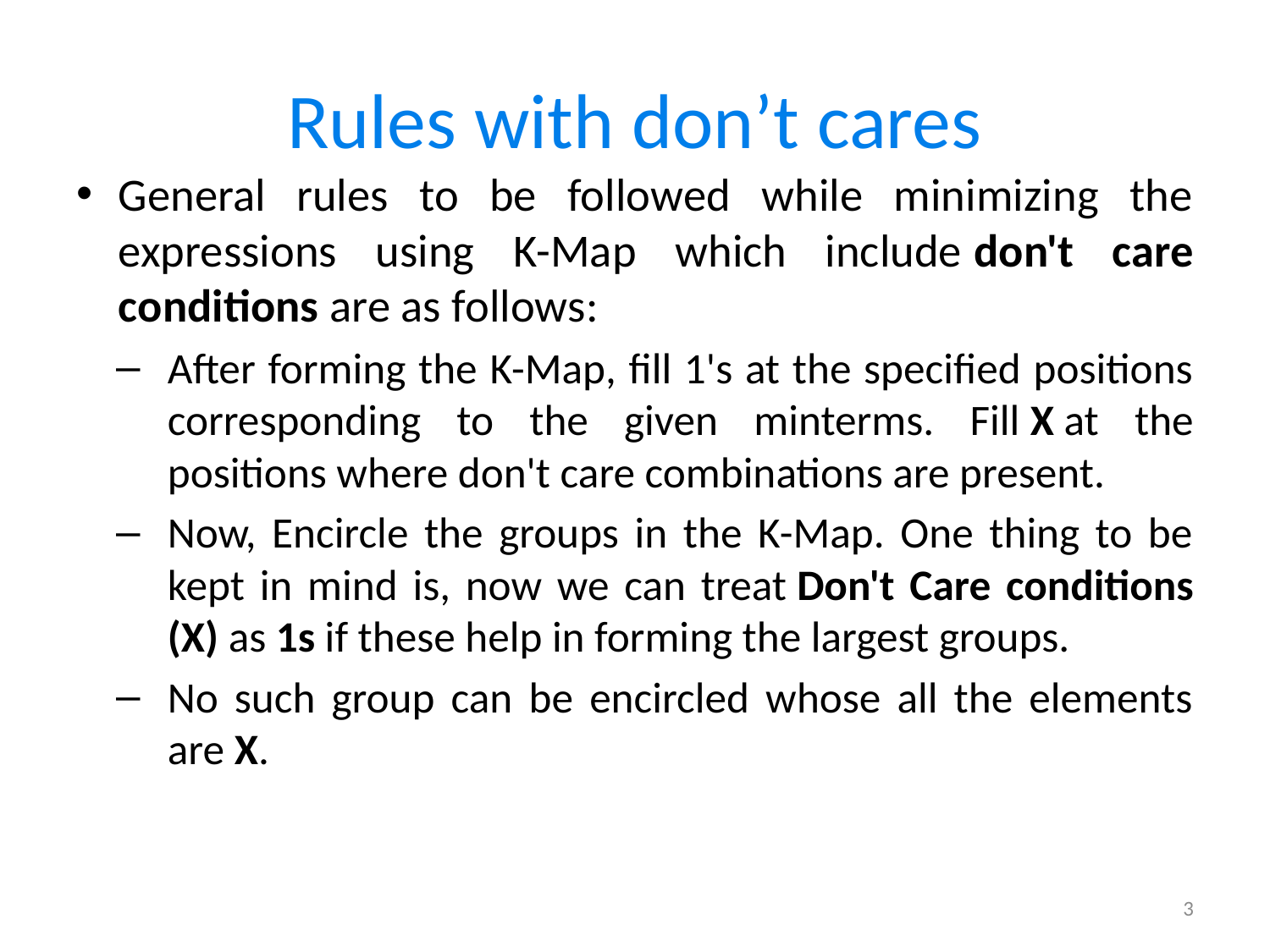

# Rules with don’t cares
General rules to be followed while minimizing the expressions using K-Map which include don't care conditions are as follows:
After forming the K-Map, fill 1's at the specified positions corresponding to the given minterms. Fill X at the positions where don't care combinations are present.
Now, Encircle the groups in the K-Map. One thing to be kept in mind is, now we can treat Don't Care conditions (X) as 1s if these help in forming the largest groups.
No such group can be encircled whose all the elements are X.

3